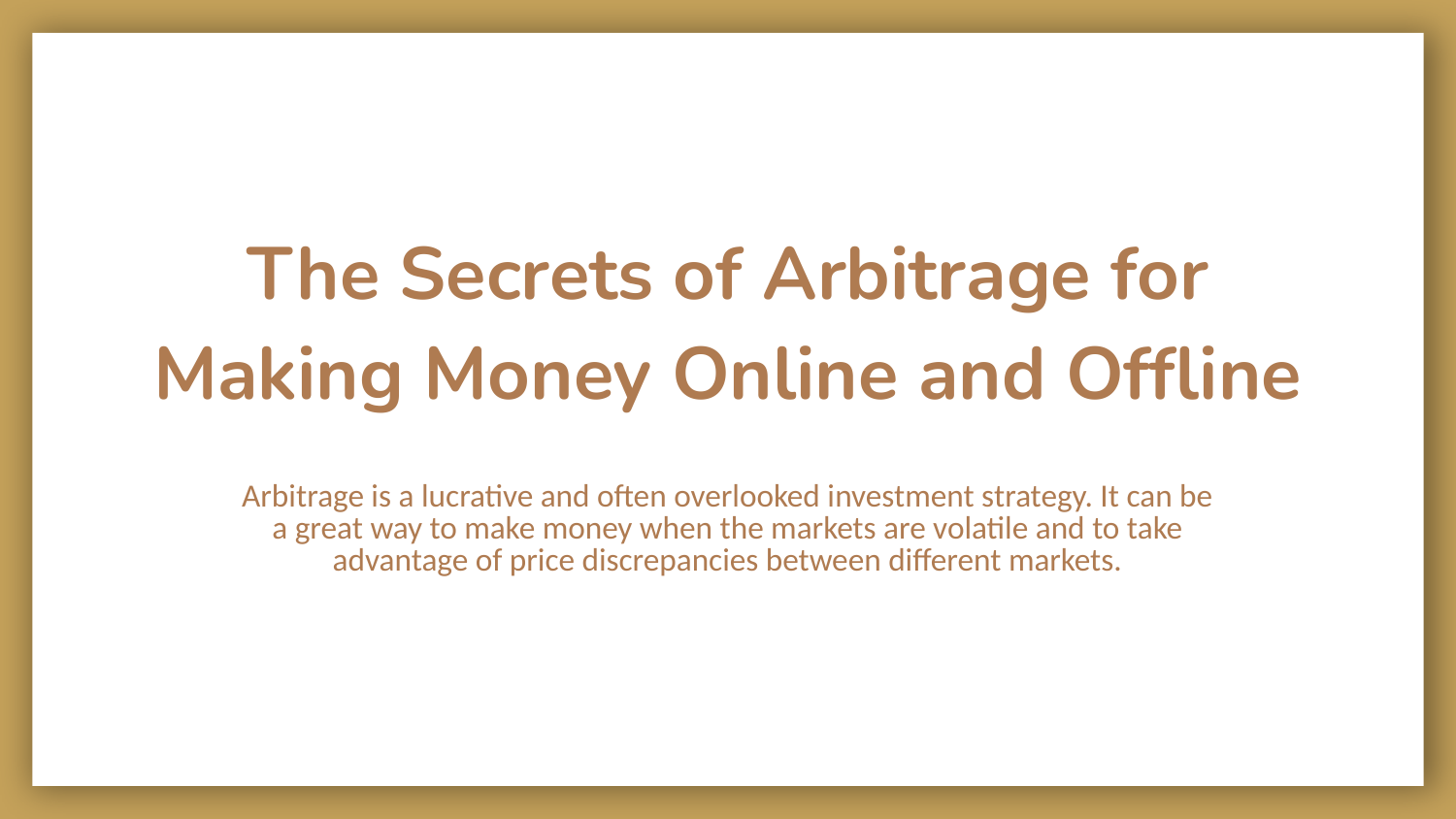

# The Secrets of Arbitrage for Making Money Online and Offline
Arbitrage is a lucrative and often overlooked investment strategy. It can be a great way to make money when the markets are volatile and to take advantage of price discrepancies between different markets.